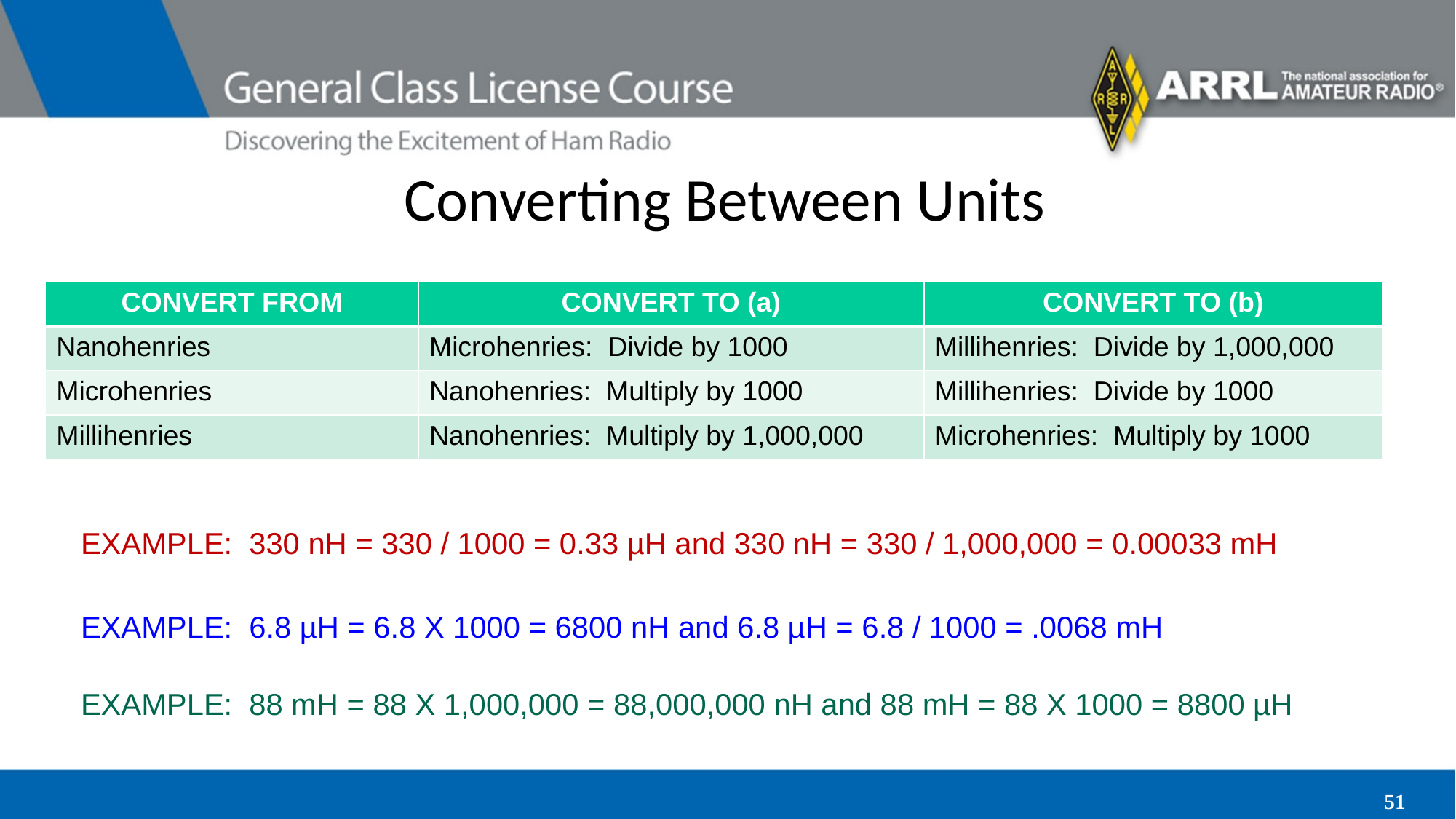

# Converting Between Units
| CONVERT FROM | CONVERT TO (a) | CONVERT TO (b) |
| --- | --- | --- |
| Nanohenries | Microhenries: Divide by 1000 | Millihenries: Divide by 1,000,000 |
| Microhenries | Nanohenries: Multiply by 1000 | Millihenries: Divide by 1000 |
| Millihenries | Nanohenries: Multiply by 1,000,000 | Microhenries: Multiply by 1000 |
EXAMPLE:  330 nH = 330 / 1000 = 0.33 µH and 330 nH = 330 / 1,000,000 = 0.00033 mH
EXAMPLE:  6.8 µH = 6.8 X 1000 = 6800 nH and 6.8 µH = 6.8 / 1000 = .0068 mH
EXAMPLE:  88 mH = 88 X 1,000,000 = 88,000,000 nH and 88 mH = 88 X 1000 = 8800 µH